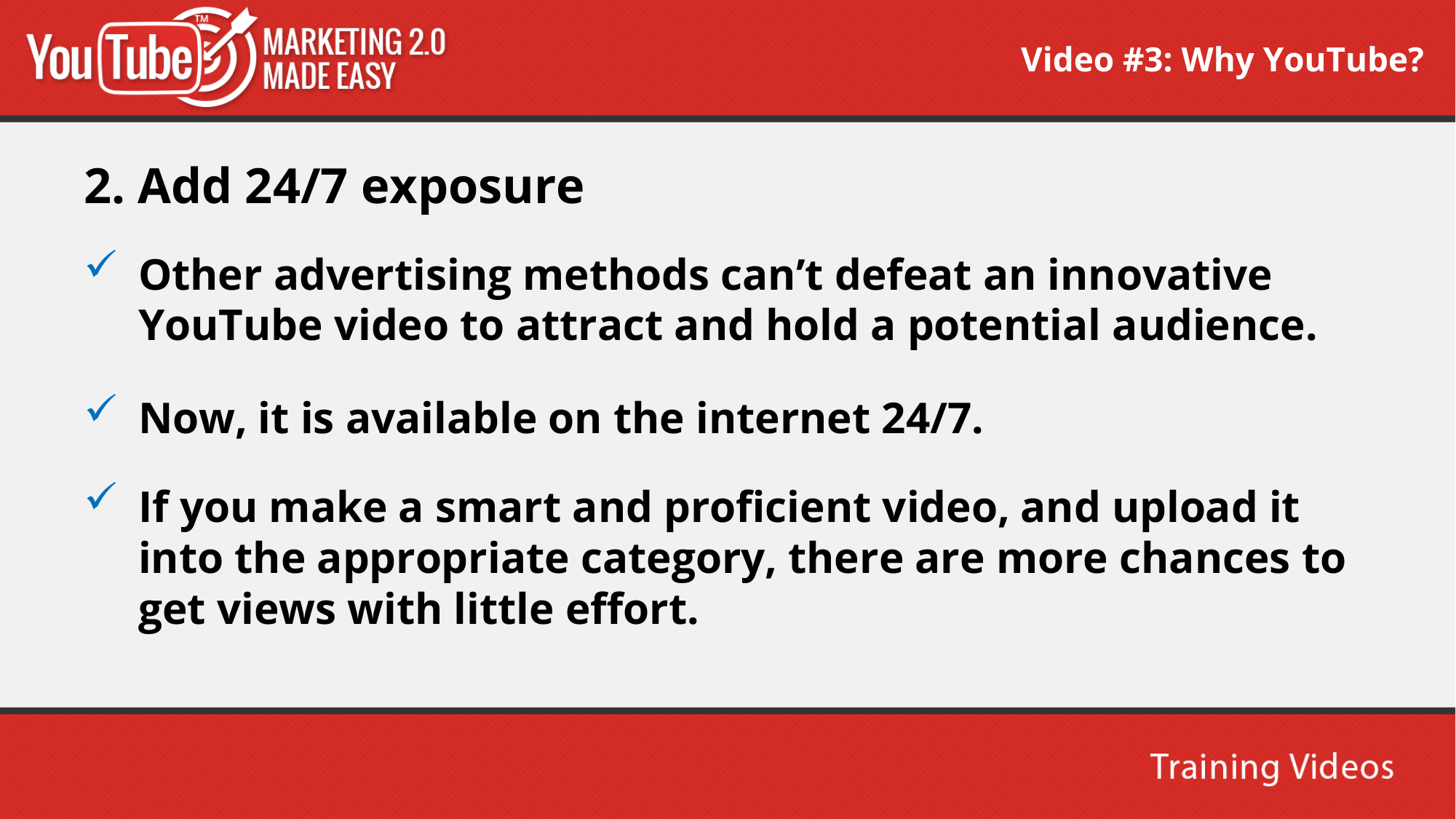

Video #3: Why YouTube?
2. Add 24/7 exposure
Other advertising methods can’t defeat an innovative YouTube video to attract and hold a potential audience.
Now, it is available on the internet 24/7.
If you make a smart and proficient video, and upload it into the appropriate category, there are more chances to get views with little effort.